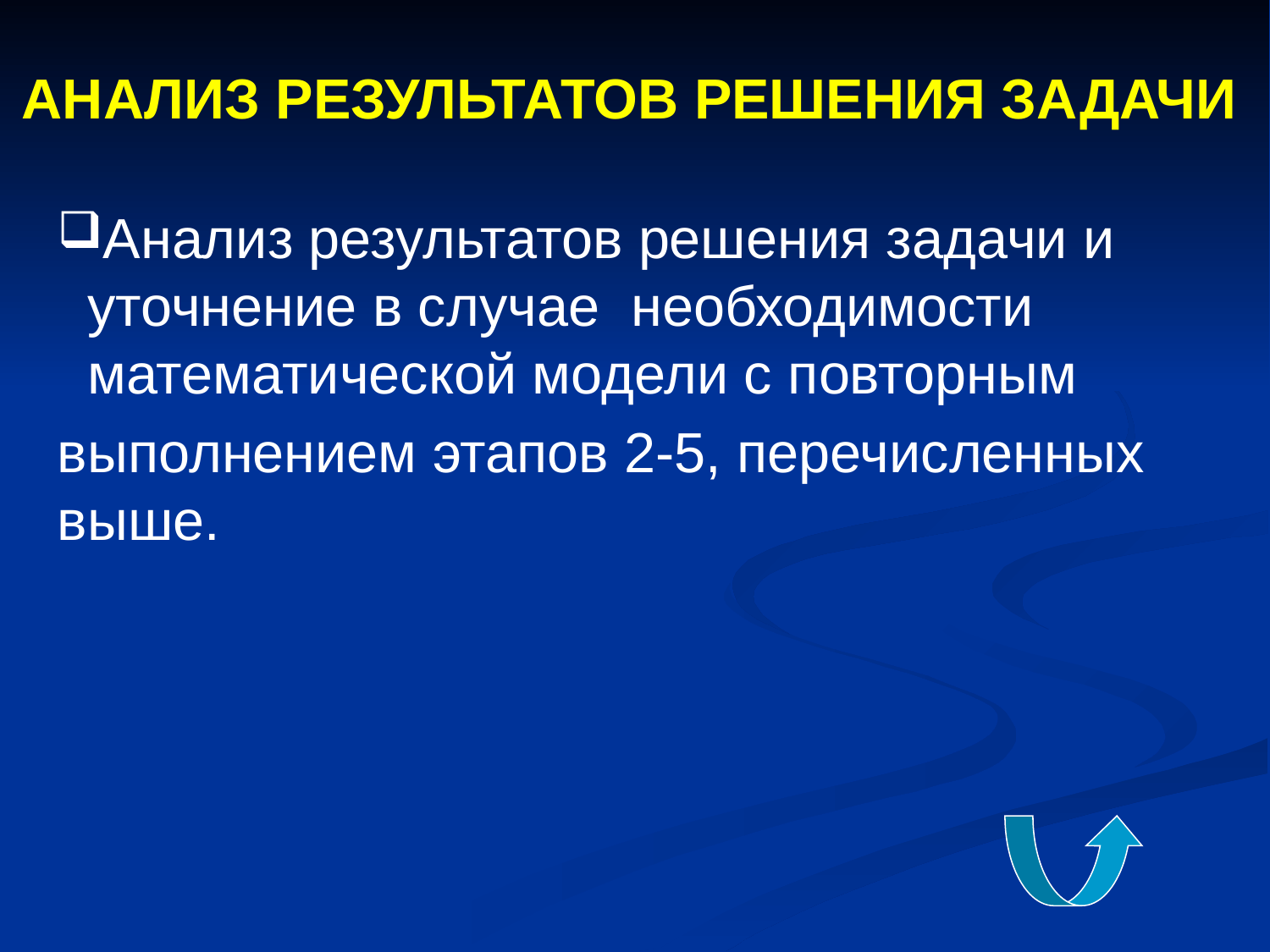

АНАЛИЗ РЕЗУЛЬТАТОВ РЕШЕНИЯ ЗАДАЧИ
Анализ результатов решения задачи и уточнение в случае  необходимости математической модели с повторным
выполнением этапов 2-5, перечисленных выше.